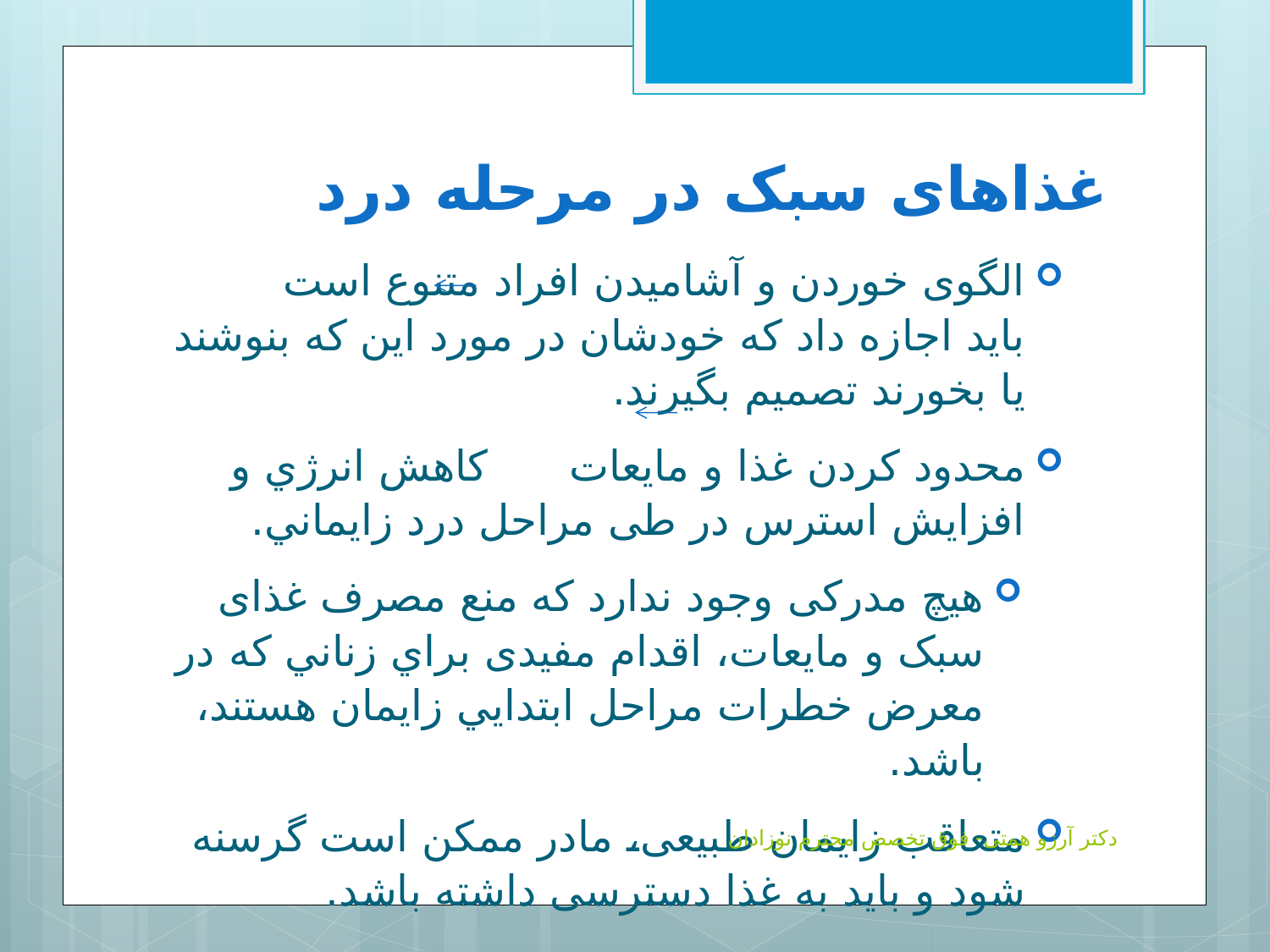

# غذاهای سبک در مرحله درد
الگوی خوردن و آشامیدن افراد متنوع است      باید اجازه داد که خودشان در مورد این که بنوشند یا بخورند تصمیم بگیرند.
محدود کردن غذا و مایعات      كاهش انرژي و افزايش استرس در طی مراحل درد زايماني.
هیچ مدرکی وجود ندارد که منع مصرف غذای سبک و مایعات، اقدام مفیدی براي زناني كه در معرض خطرات مراحل ابتدايي زايمان هستند، باشد.
متعاقب زایمان طبیعی، مادر ممکن است گرسنه شود و بايد به غذا دسترسی داشته باشد.
دکتر آرزو همتی- فوق تخصص محترم نوزادان